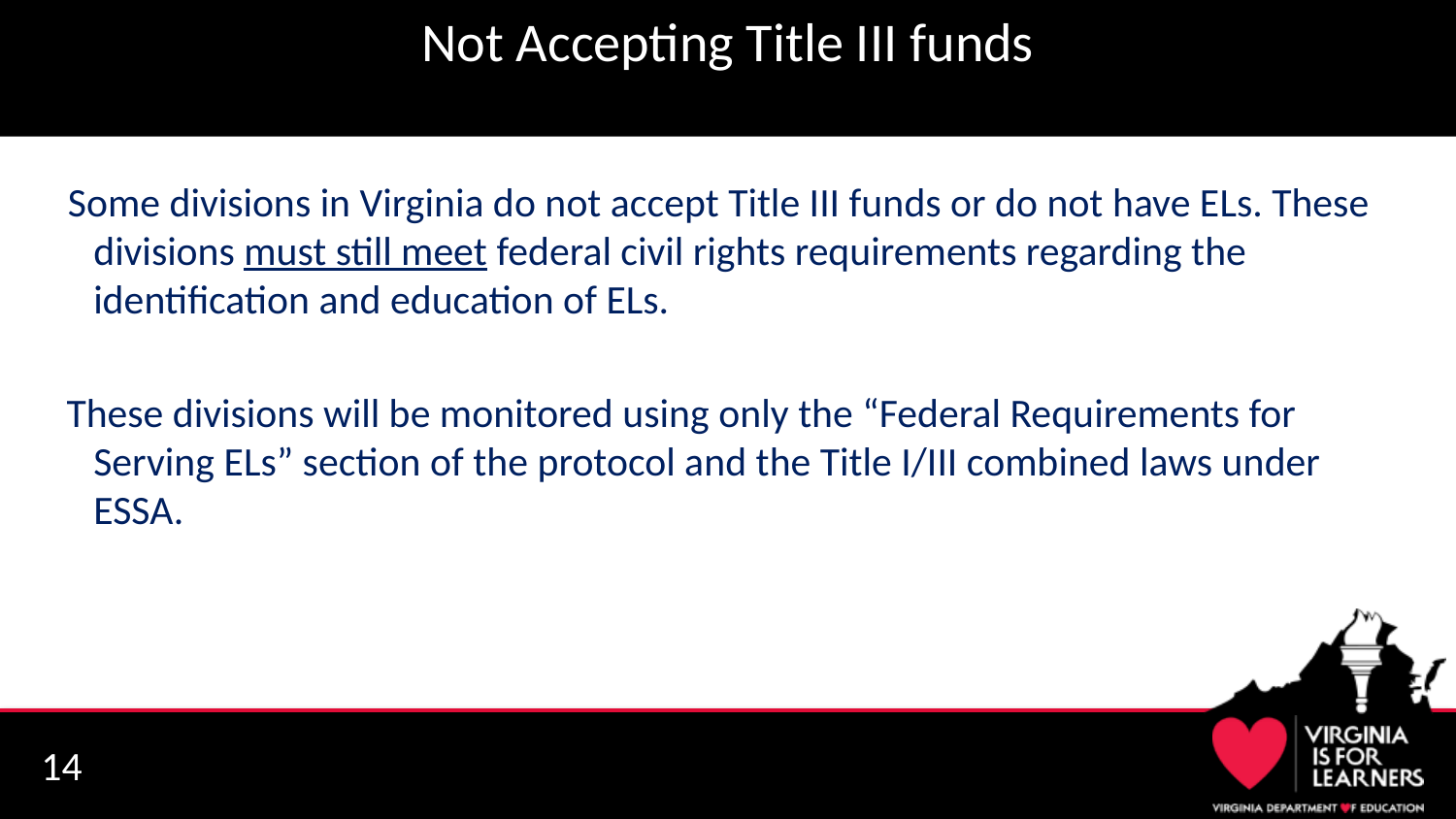

# Not Accepting Title III funds
   Some divisions in Virginia do not accept Title III funds or do not have ELs. These divisions must still meet federal civil rights requirements regarding the identification and education of ELs.

   These divisions will be monitored using only the “Federal Requirements for Serving ELs” section of the protocol and the Title I/III combined laws under ESSA.